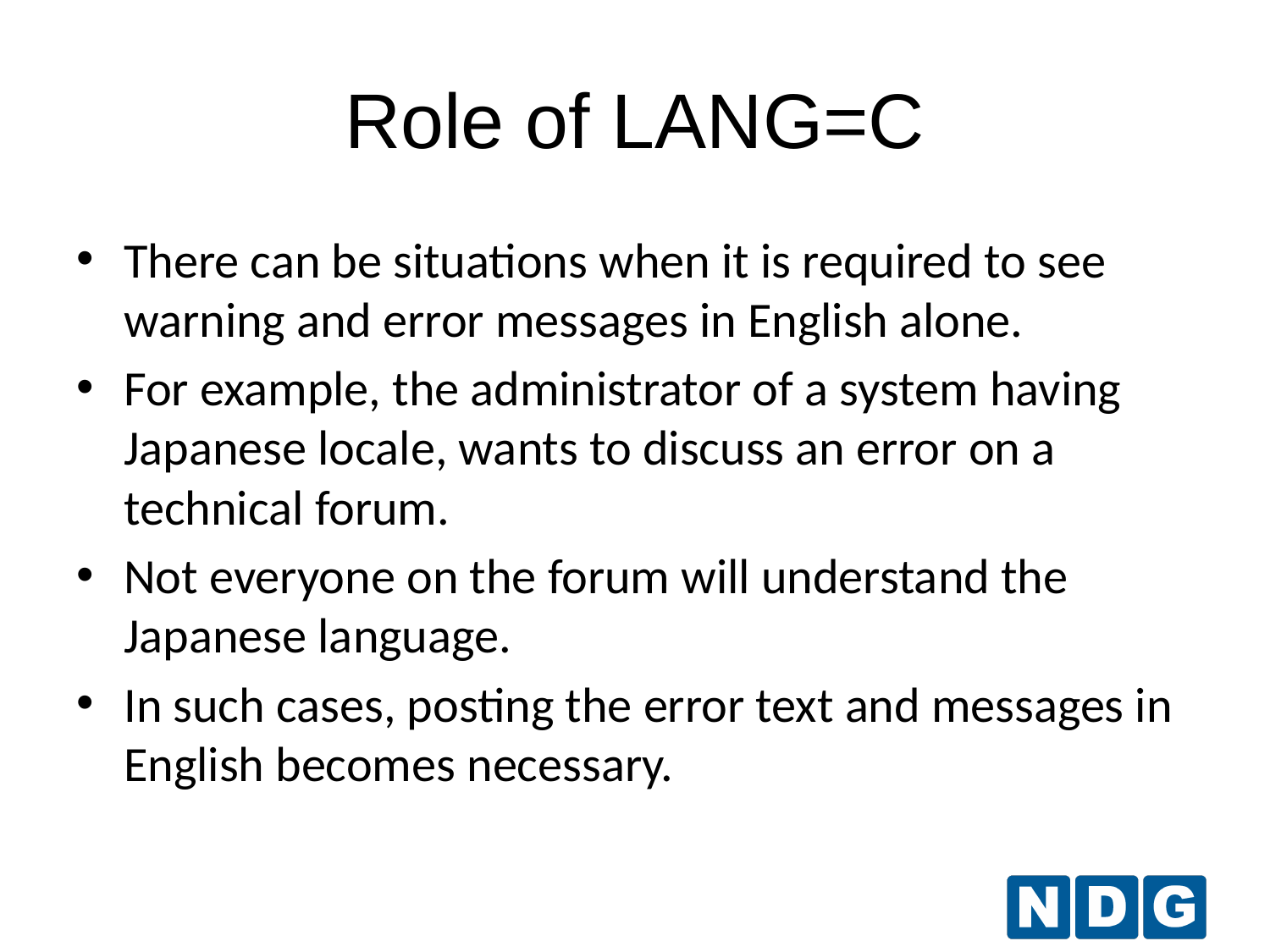

Role of LANG=C
There can be situations when it is required to see warning and error messages in English alone.
For example, the administrator of a system having Japanese locale, wants to discuss an error on a technical forum.
Not everyone on the forum will understand the Japanese language.
In such cases, posting the error text and messages in English becomes necessary.